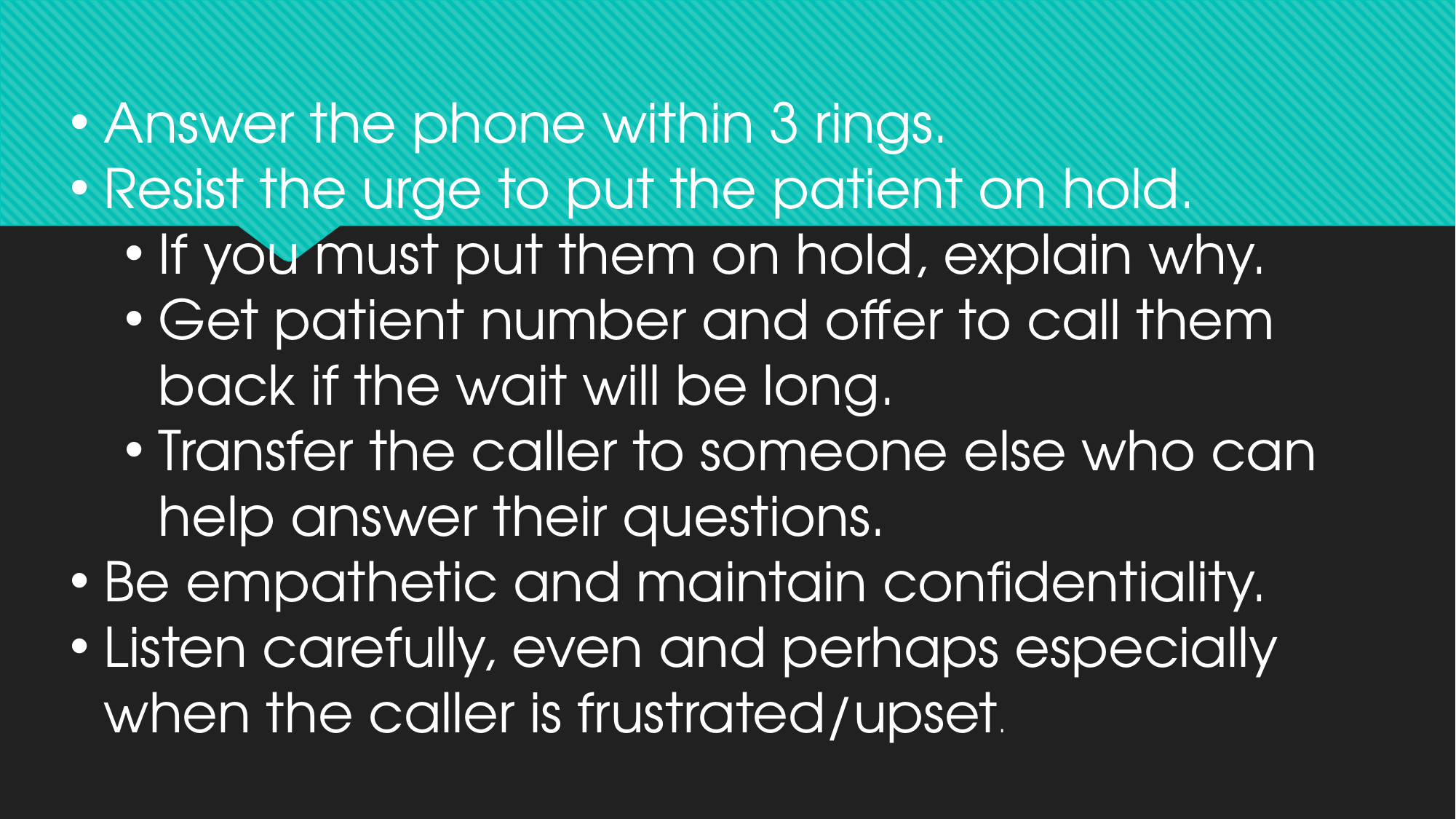

Answer the phone within 3 rings.
Resist the urge to put the patient on hold.
If you must put them on hold, explain why.
Get patient number and offer to call them back if the wait will be long.
Transfer the caller to someone else who can help answer their questions.
Be empathetic and maintain confidentiality.
Listen carefully, even and perhaps especially when the caller is frustrated/upset.